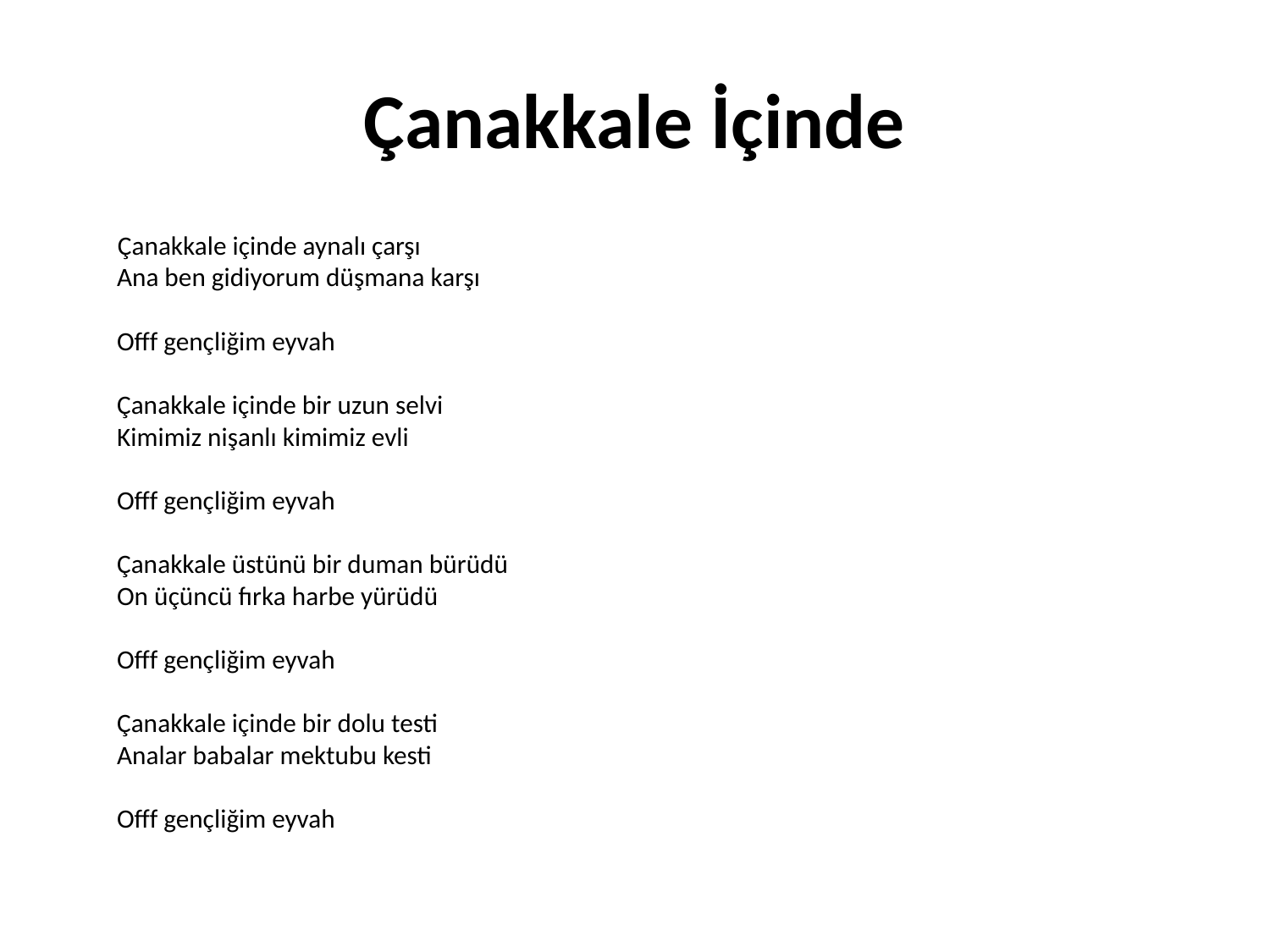

# Çanakkale İçinde
       Çanakkale içinde aynalı çarşı
Ana ben gidiyorum düşmana karşı
Offf gençliğim eyvah
Çanakkale içinde bir uzun selvi
Kimimiz nişanlı kimimiz evli
Offf gençliğim eyvah
Çanakkale üstünü bir duman bürüdü
On üçüncü fırka harbe yürüdü
Offf gençliğim eyvah
Çanakkale içinde bir dolu testi
Analar babalar mektubu kesti
Offf gençliğim eyvah